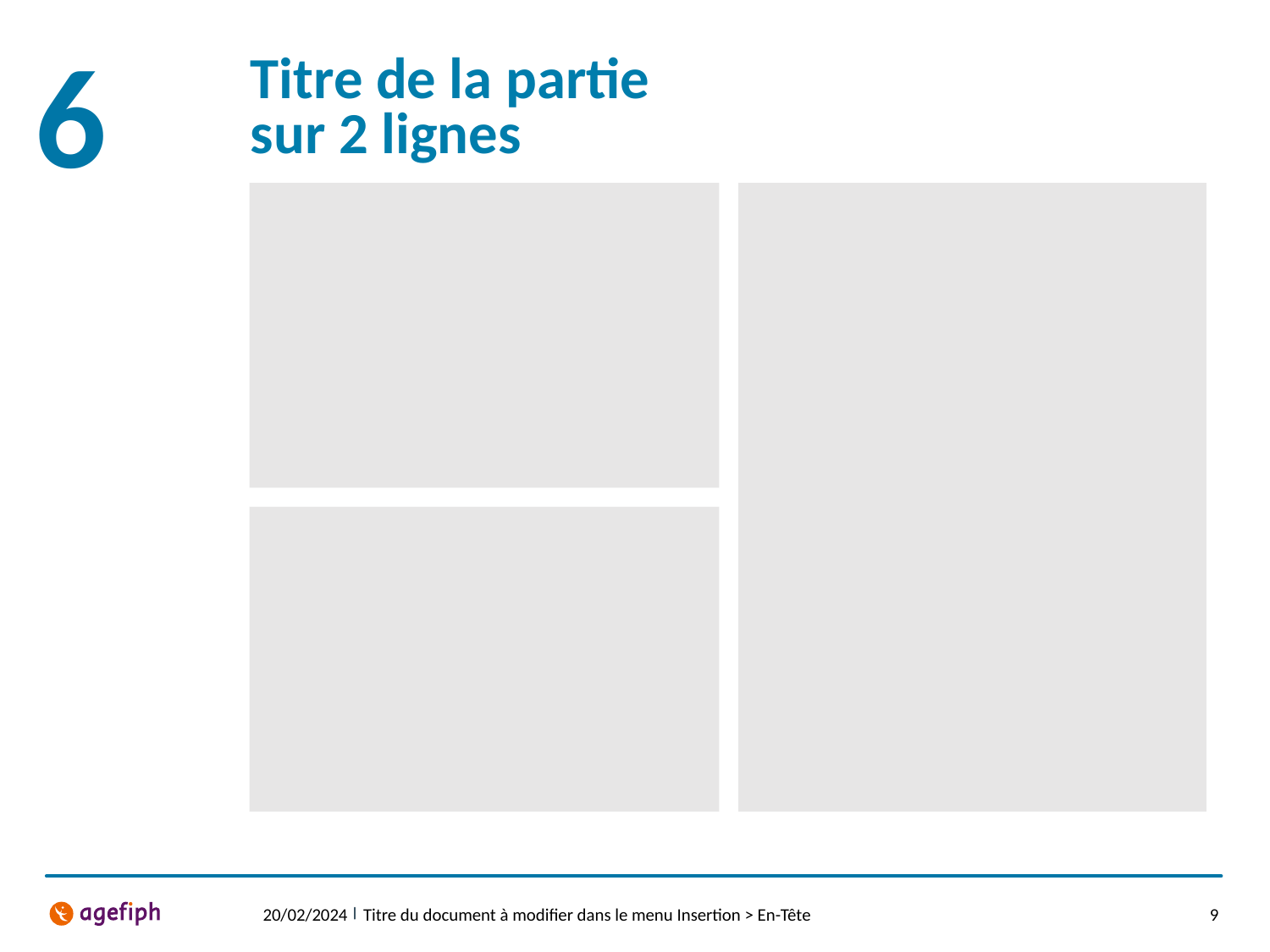

6
# Titre de la partie sur 2 lignes

20/02/2024
Titre du document à modifier dans le menu Insertion > En-Tête
9